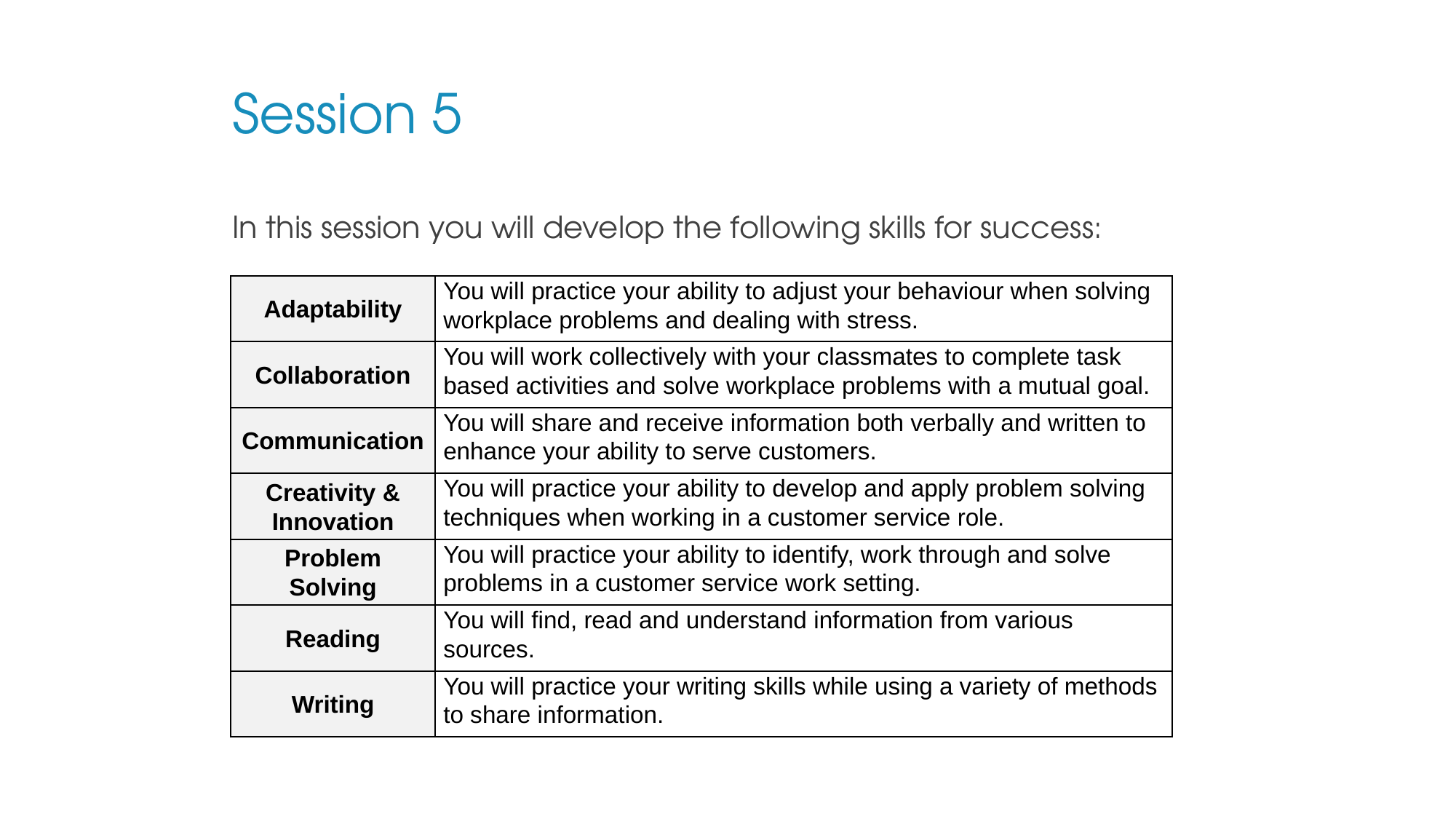

# Session 5
In this session you will develop the following skills for success:

| Adaptability | You will practice your ability to adjust your behaviour when solving workplace problems and dealing with stress. |
| --- | --- |
| Collaboration | You will work collectively with your classmates to complete task based activities and solve workplace problems with a mutual goal. |
| Communication | You will share and receive information both verbally and written to enhance your ability to serve customers. |
| Creativity & Innovation | You will practice your ability to develop and apply problem solving techniques when working in a customer service role. |
| Problem Solving | You will practice your ability to identify, work through and solve problems in a customer service work setting. |
| Reading | You will find, read and understand information from various sources. |
| Writing | You will practice your writing skills while using a variety of methods to share information. |